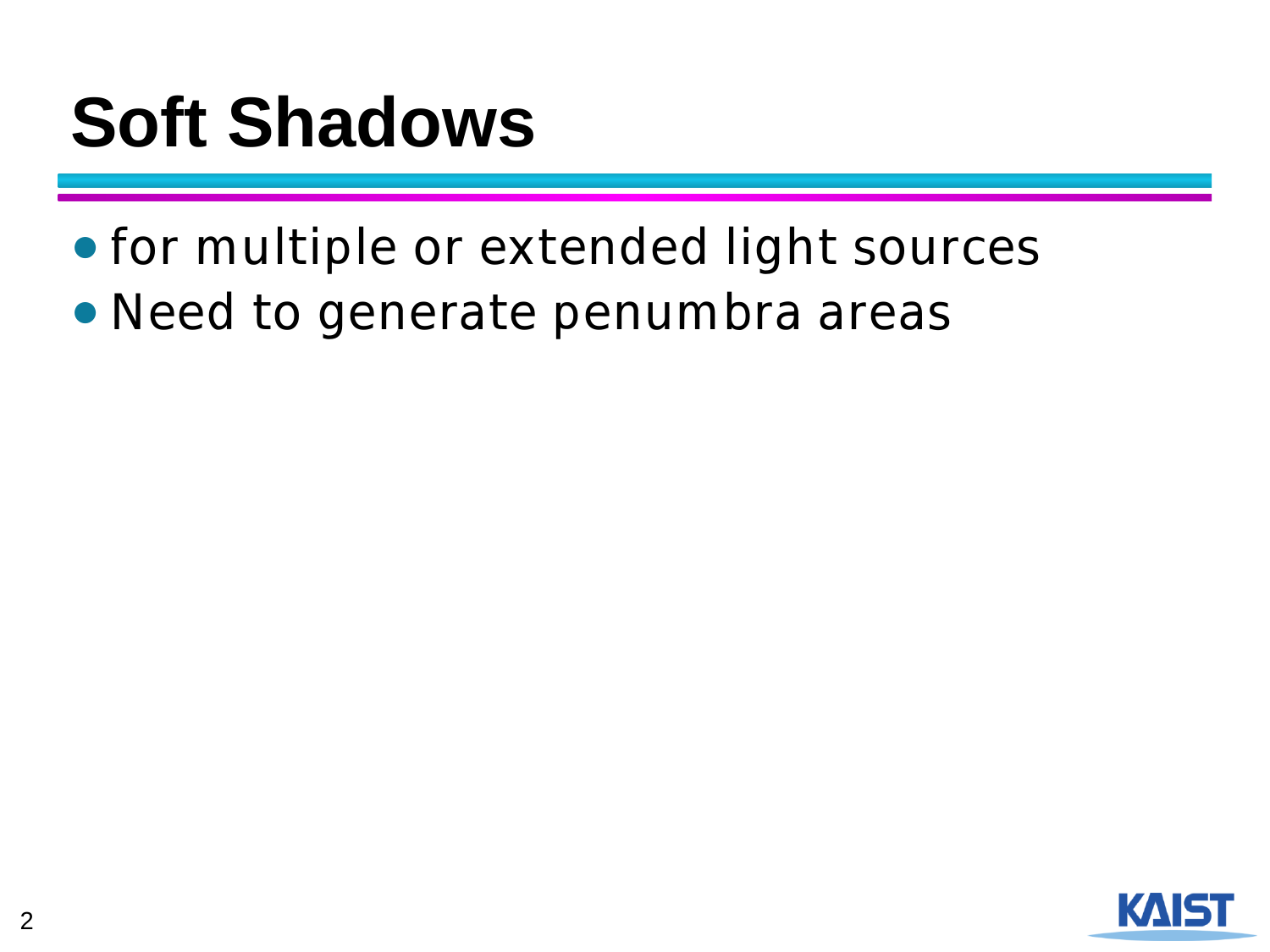

# Soft Shadows
for multiple or extended light sources
Need to generate penumbra areas